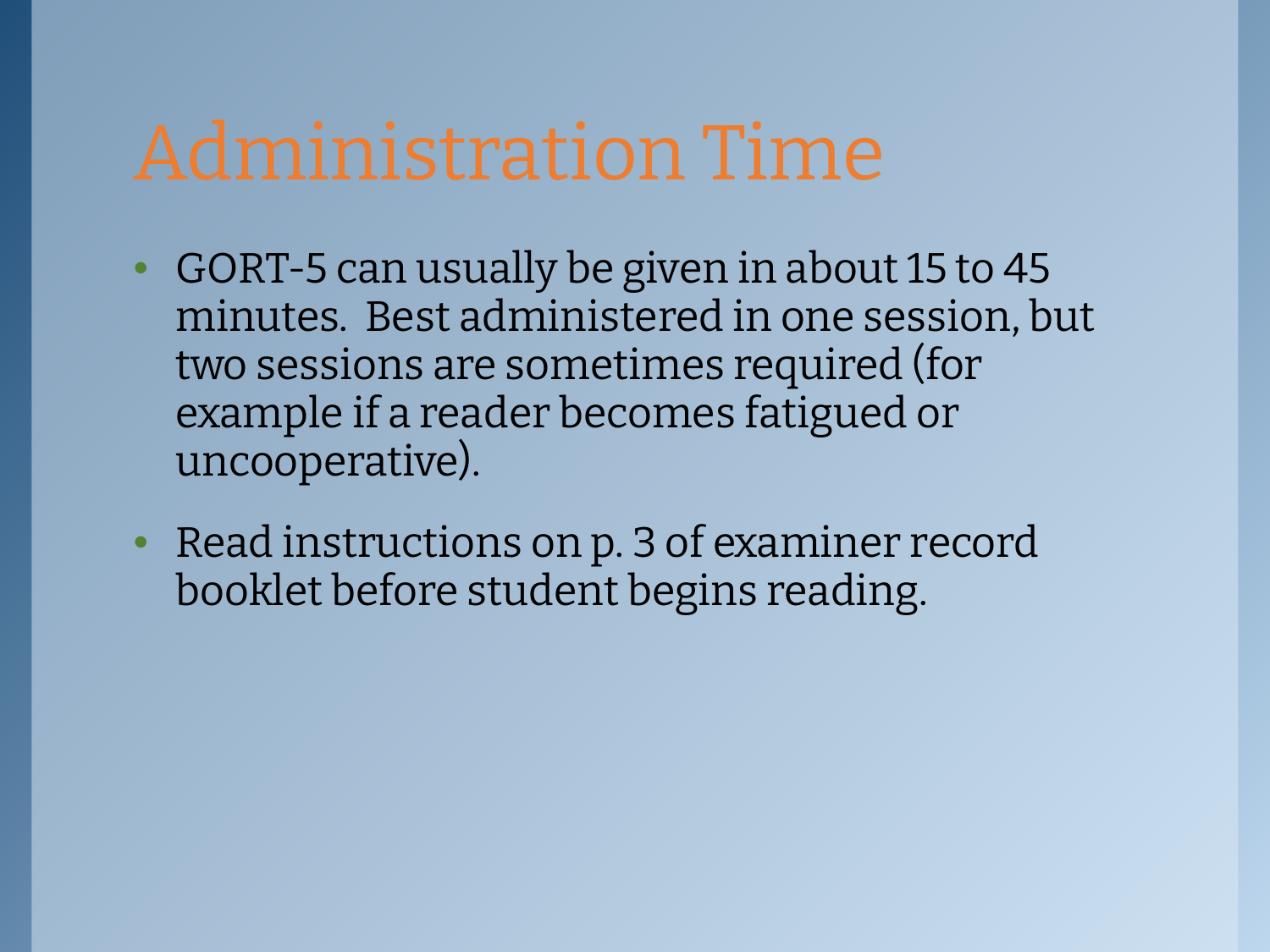

# Administration Time
GORT-5 can usually be given in about 15 to 45 minutes.  Best administered in one session, but two sessions are sometimes required (for example if a reader becomes fatigued or uncooperative).
Read instructions on p. 3 of examiner record booklet before student begins reading.